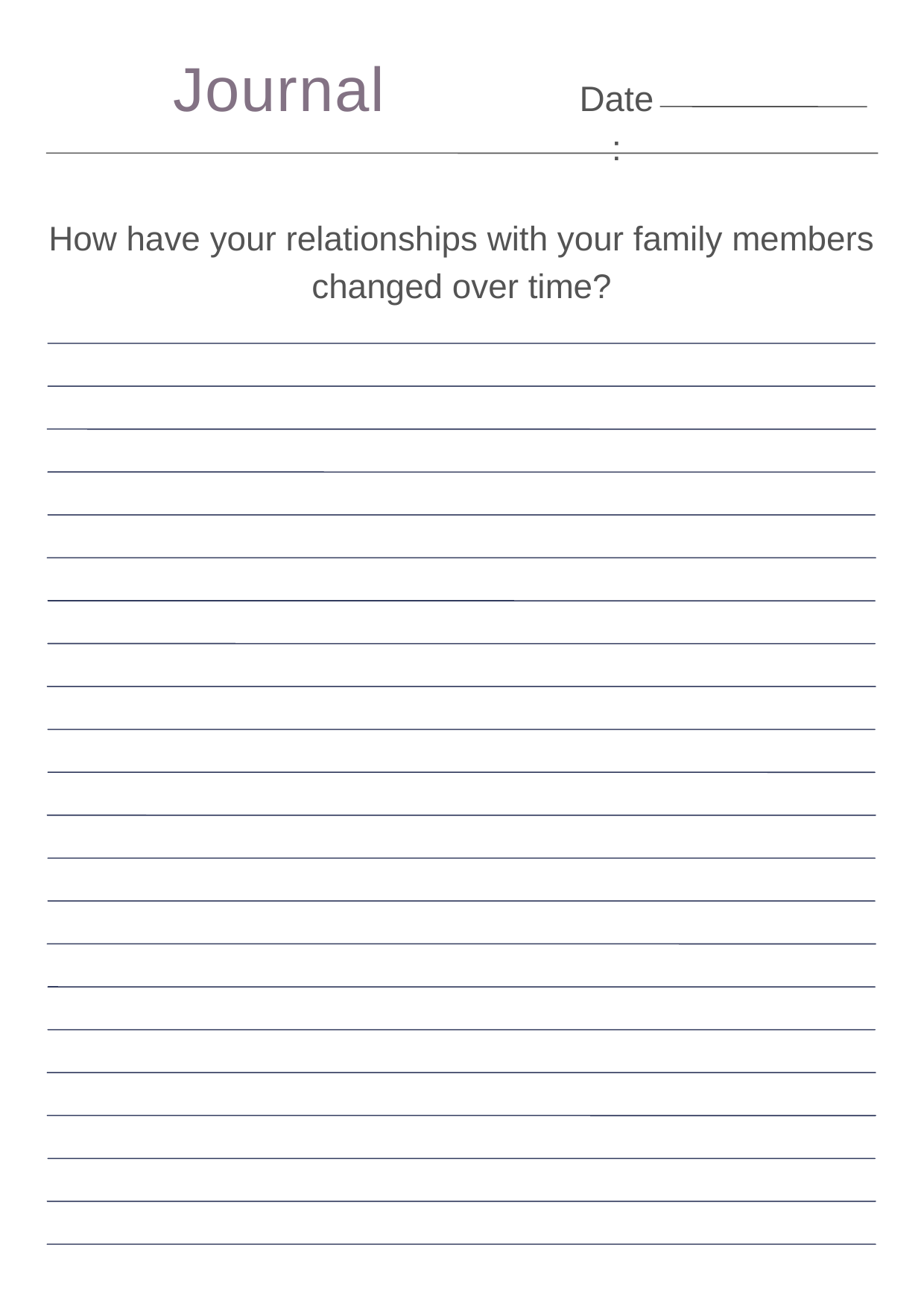

Journal
Date:

How have your relationships with your family members changed over time?